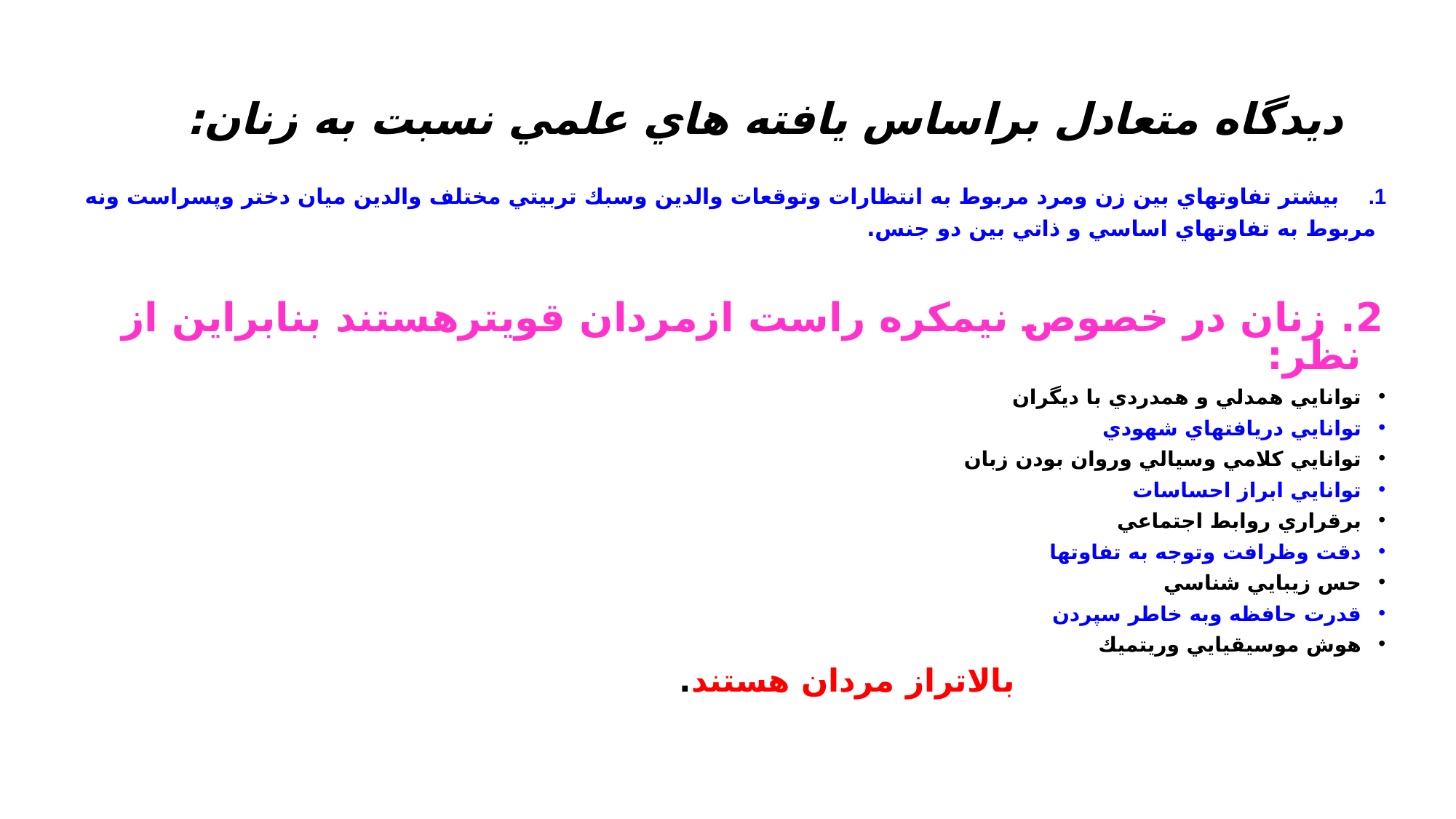

# ديدگاه متعادل براساس يافته هاي علمي نسبت به زنان:
بيشتر تفاوتهاي بين زن ومرد مربوط به انتظارات وتوقعات والدين وسبك تربيتي مختلف والدين ميان دختر وپسراست ونه
 مربوط به تفاوتهاي اساسي و ذاتي بين دو جنس.

2. زنان در خصوص نيمكره راست ازمردان قويترهستند بنابراين از نظر:
توانايي همدلي و همدردي با ديگران
توانايي دريافتهاي شهودي
توانايي كلامي وسيالي وروان بودن زبان
توانايي ابراز احساسات
برقراري روابط اجتماعي
دقت وظرافت وتوجه به تفاوتها
حس زيبايي شناسي
قدرت حافظه وبه خاطر سپردن
هوش موسيقيايي وريتميك
                                                    بالاتراز مردان هستند.